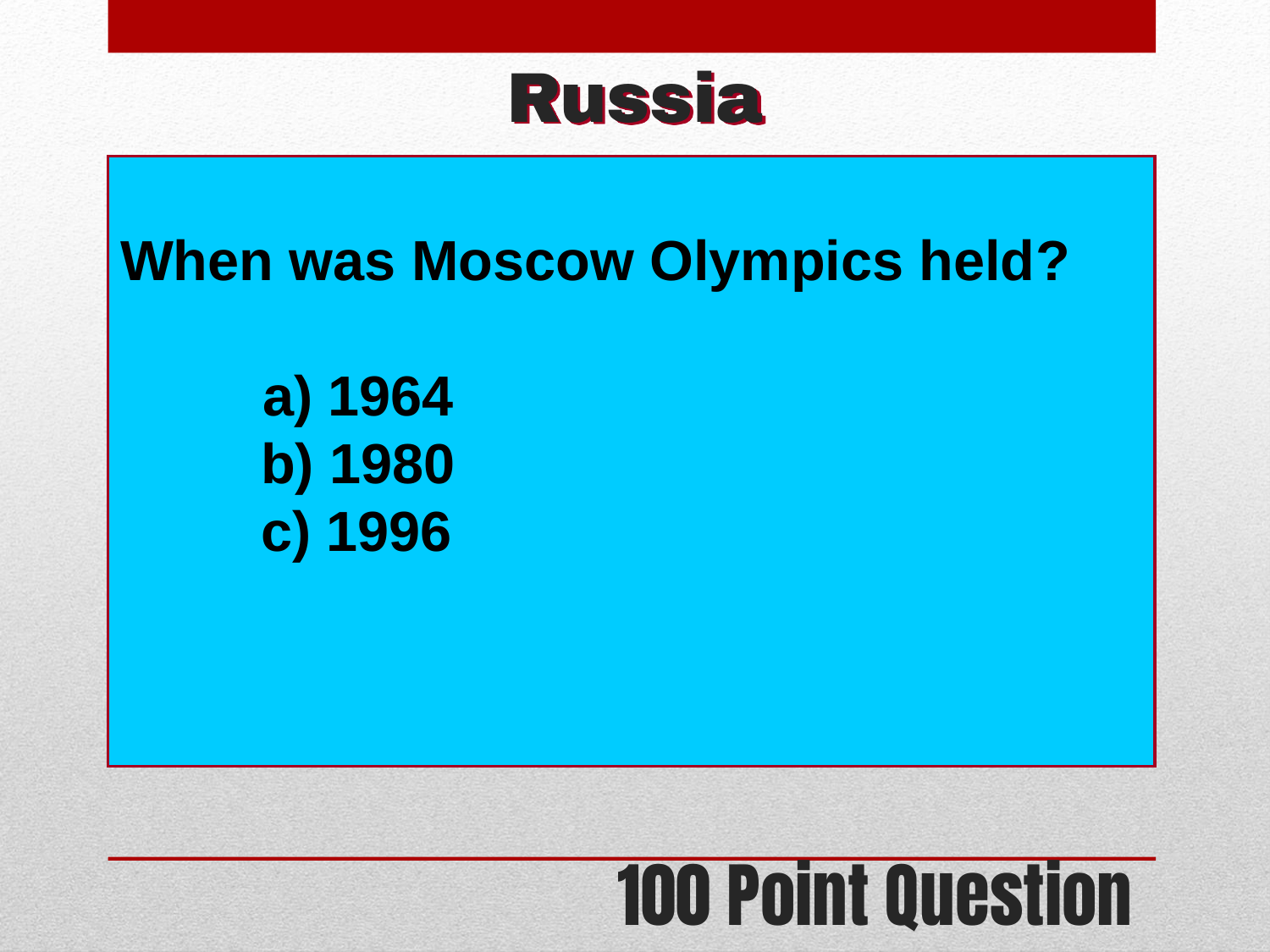

Russia
When was Moscow Olympics held?

	 a) 1964
         b) 1980
         c) 1996

100 Point Question